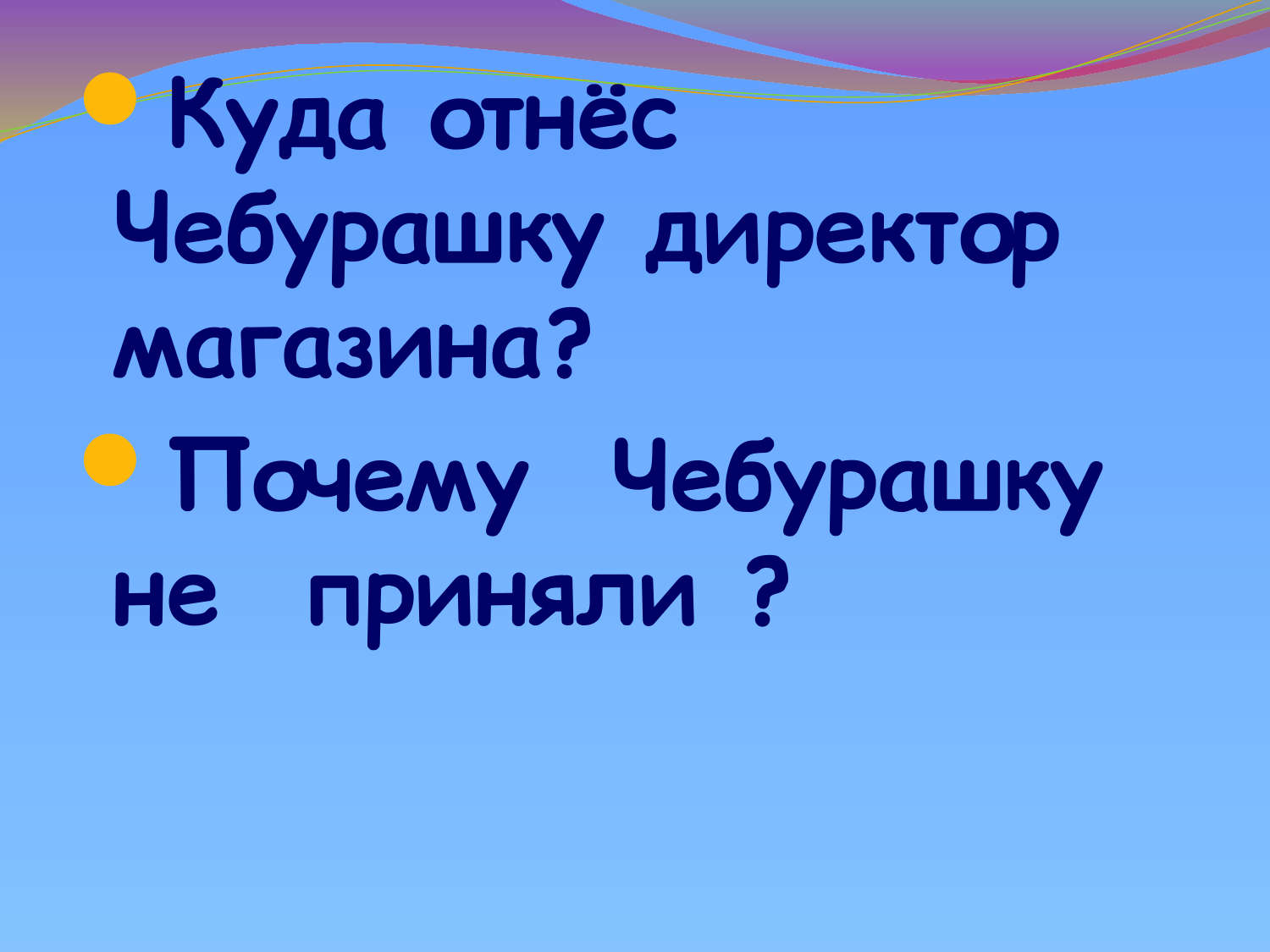

Куда отнёс Чебурашку директор магазина?
Почему  Чебурашку не  приняли ?